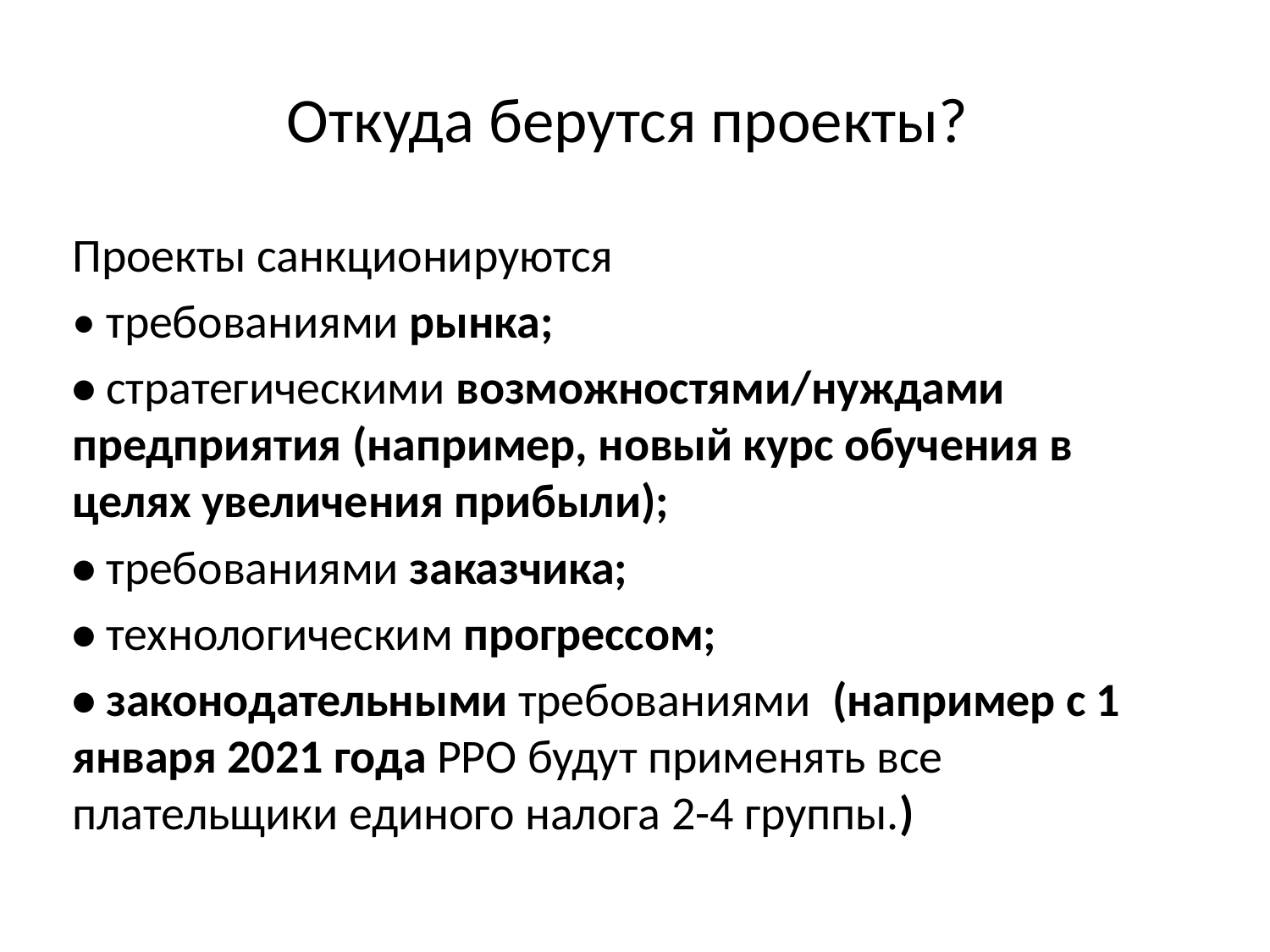

# Откуда берутся проекты?
Проекты санкционируются
• требованиями рынка;
• стратегическими возможностями/нуждами предприятия (например, новый курс обучения в целях увеличения прибыли);
• требованиями заказчика;
• технологическим прогрессом;
• законодательными требованиями  (например с 1 января 2021 года РРО будут применять все плательщики единого налога 2-4 группы.)